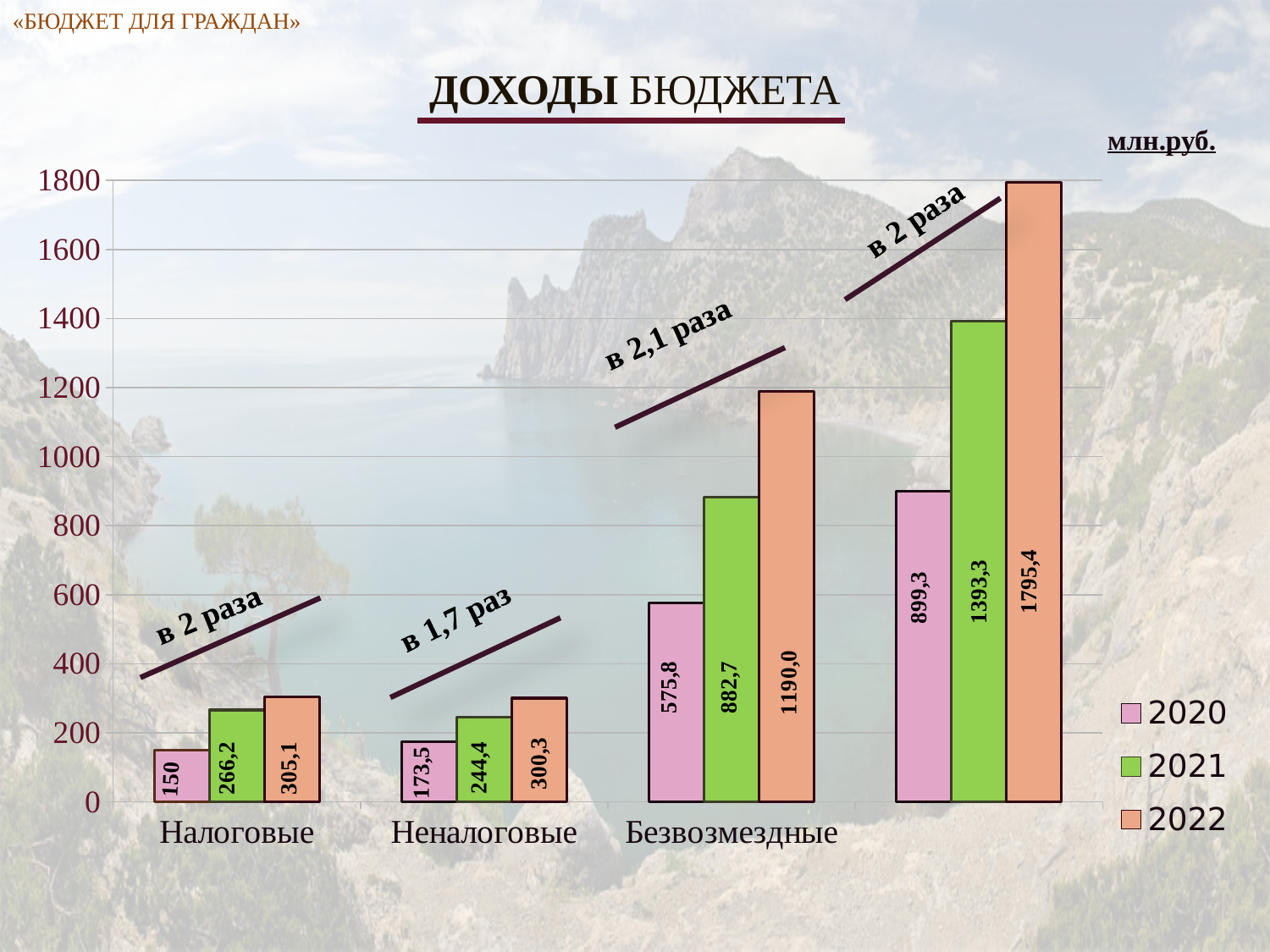

«БЮДЖЕТ ДЛЯ ГРАЖДАН»
ДОХОДЫ БЮДЖЕТА
млн.руб.

### Chart

| Category | 2020 | 2021 | 2022 |
|---|---|---|---|
| Налоговые | 150.0 | 266.2 | 305.1 |
| Неналоговые | 173.5 | 244.4 | 300.3 |
| Безвозмездные | 575.8 | 882.7 | 1190.0 |